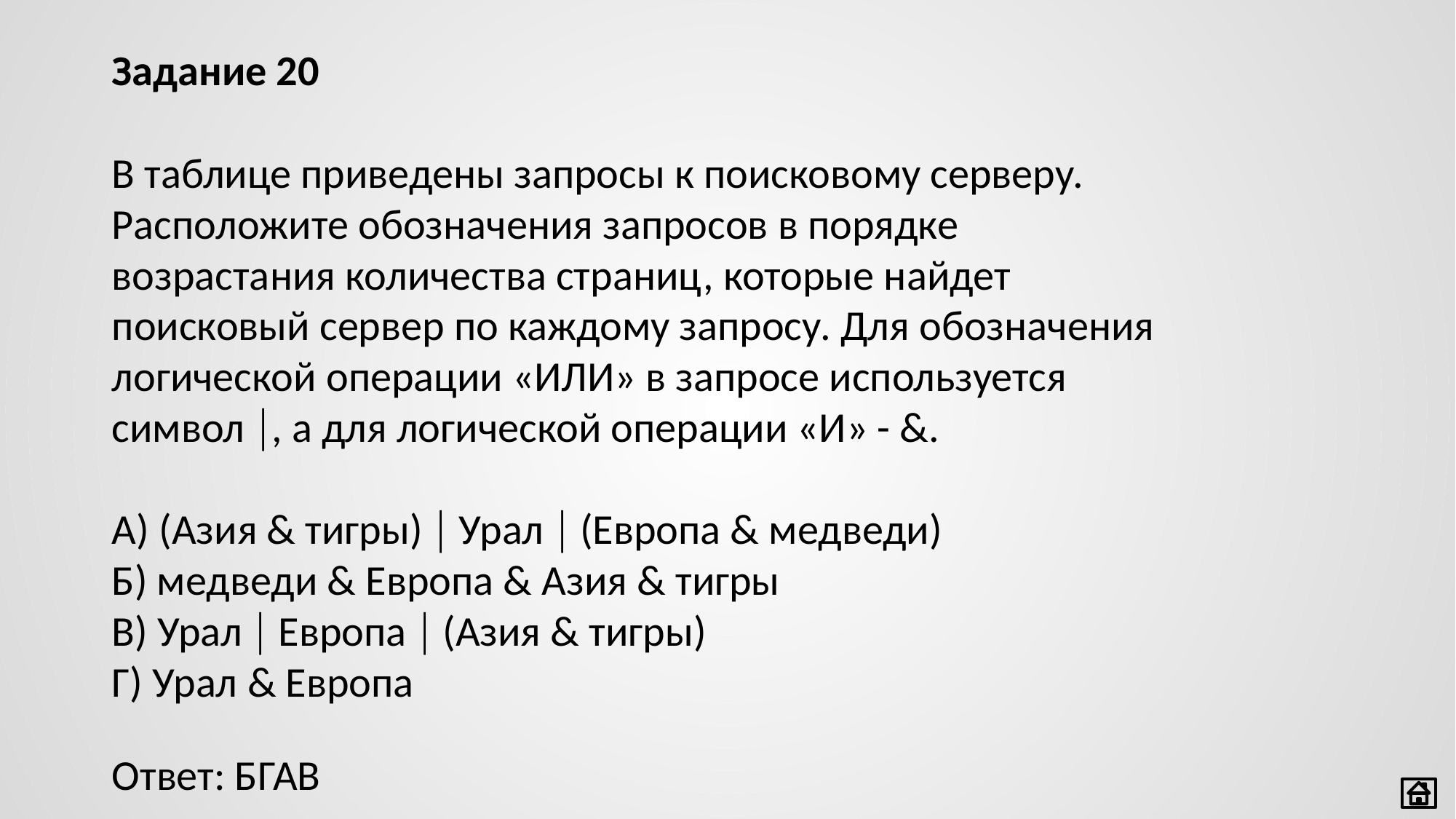

Задание 20
В таблице приведены запросы к поисковому серверу. Расположите обозначения запросов в порядке возрастания количества страниц, которые найдет поисковый сервер по каждому запросу. Для обозначения логической операции «ИЛИ» в запросе используется символ |, а для логической операции «И» - &.

А) (Азия & тигры) | Урал | (Европа & медведи)
Б) медведи & Европа & Азия & тигры
В) Урал | Европа | (Азия & тигры)
Г) Урал & Европа

Ответ: БГАВ